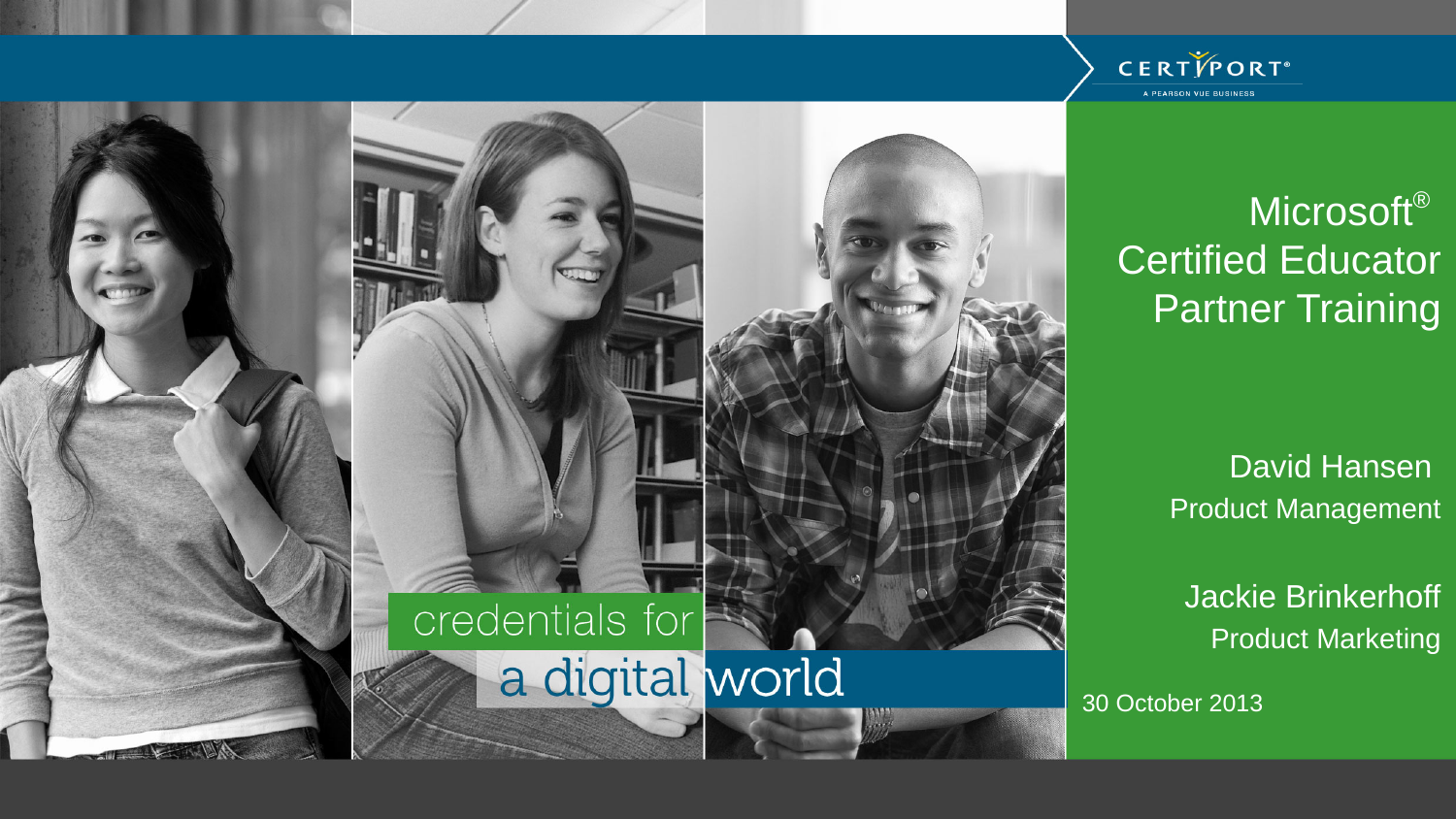

# Microsoft® Certified Educator Partner Training
David Hansen
Product Management

Jackie Brinkerhoff
Product Marketing